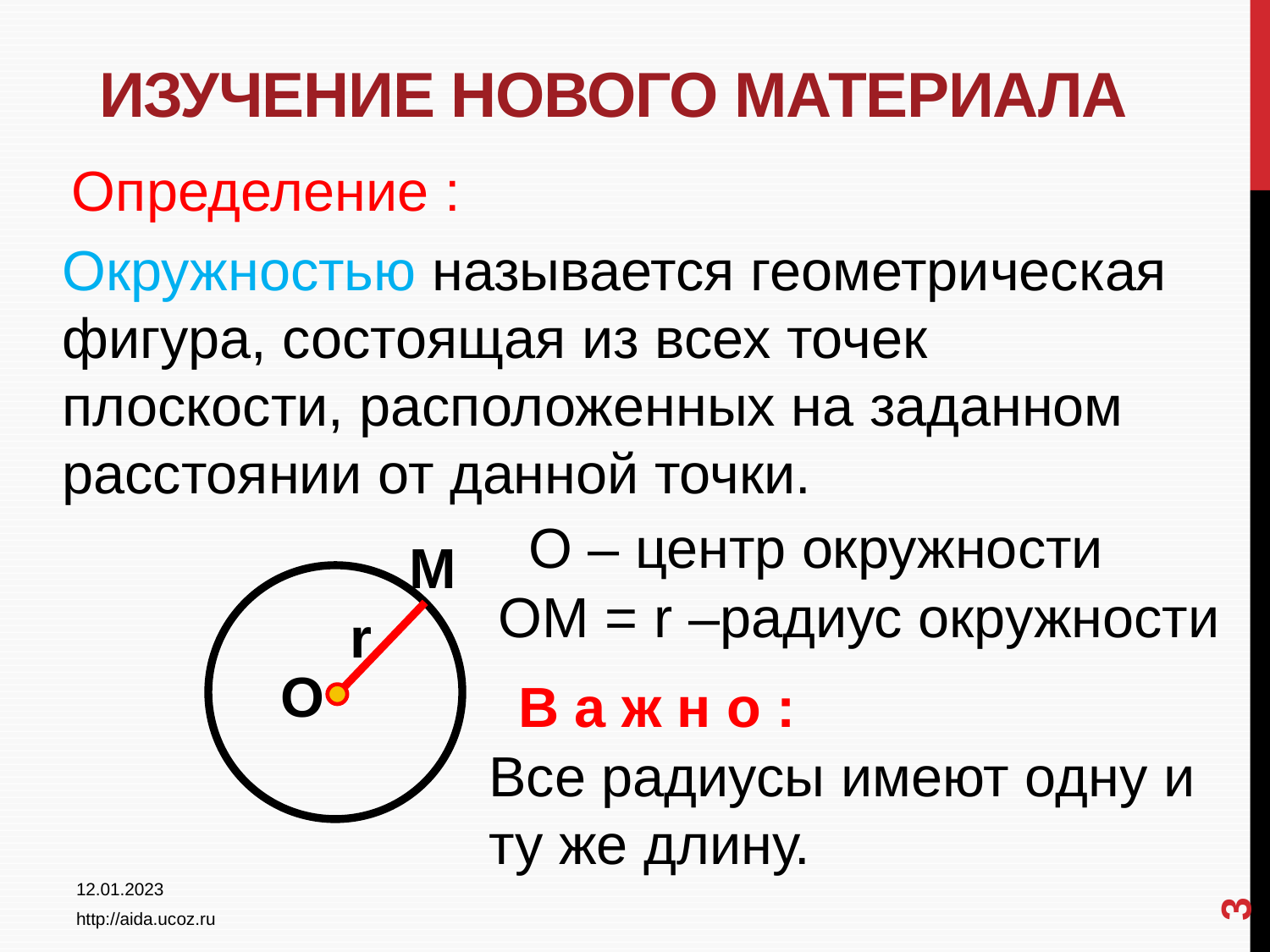

# Изучение нового материала
Определение :
Окружностью называется геометрическая фигура, состоящая из всех точек плоскости, расположенных на заданном расстоянии от данной точки.
О – центр окружности
М

ОМ = r –радиус окружности
r
О
В а ж н о :

Все радиусы имеют одну и ту же длину.
3
12.01.2023
http://aida.ucoz.ru